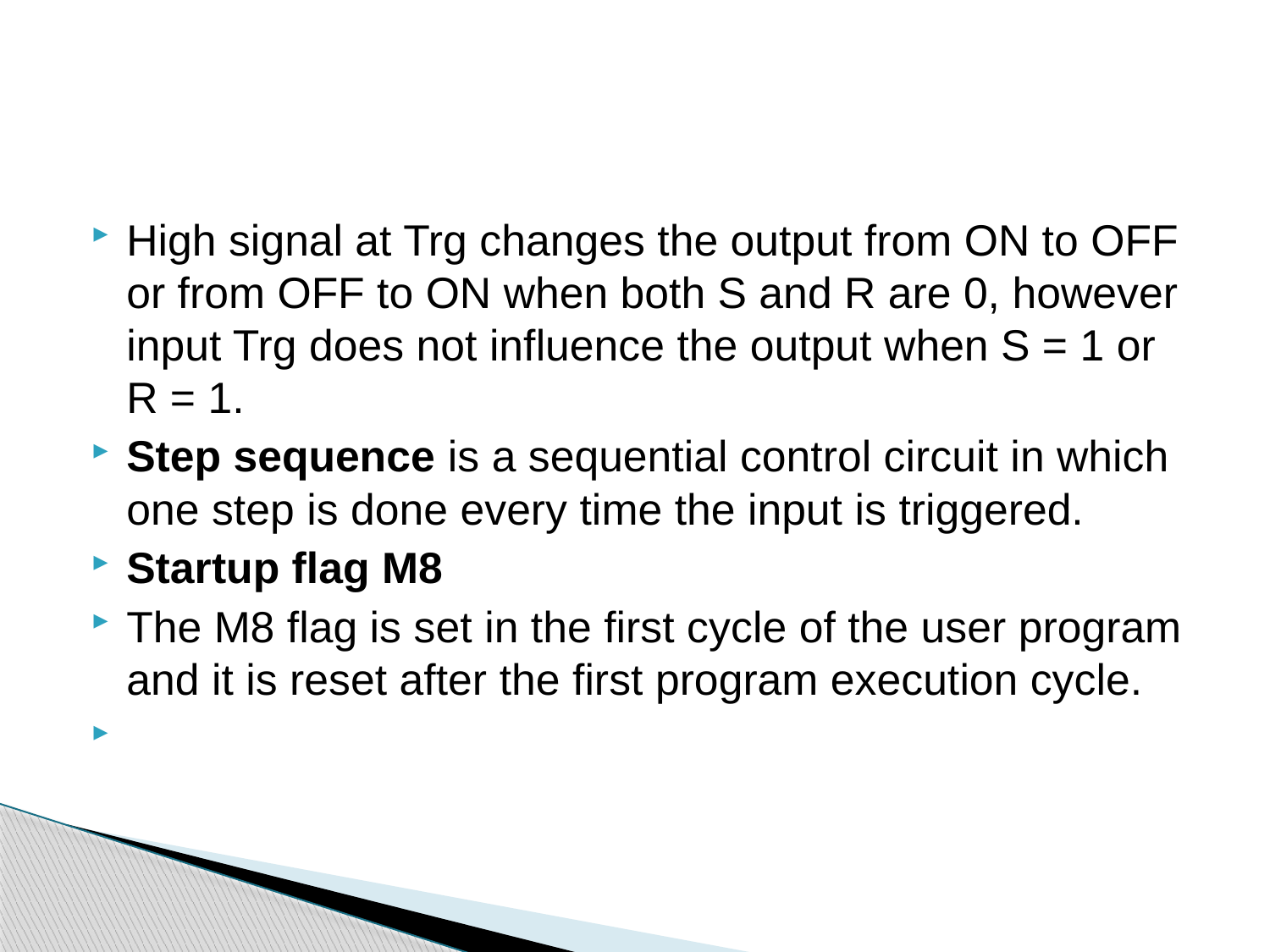

#
High signal at Trg changes the output from ON to OFF or from OFF to ON when both S and R are 0, however input Trg does not influence the output when S = 1 or R = 1.
Step sequence is a sequential control circuit in which one step is done every time the input is triggered.
Startup flag M8
The M8 flag is set in the first cycle of the user program and it is reset after the first program execution cycle.